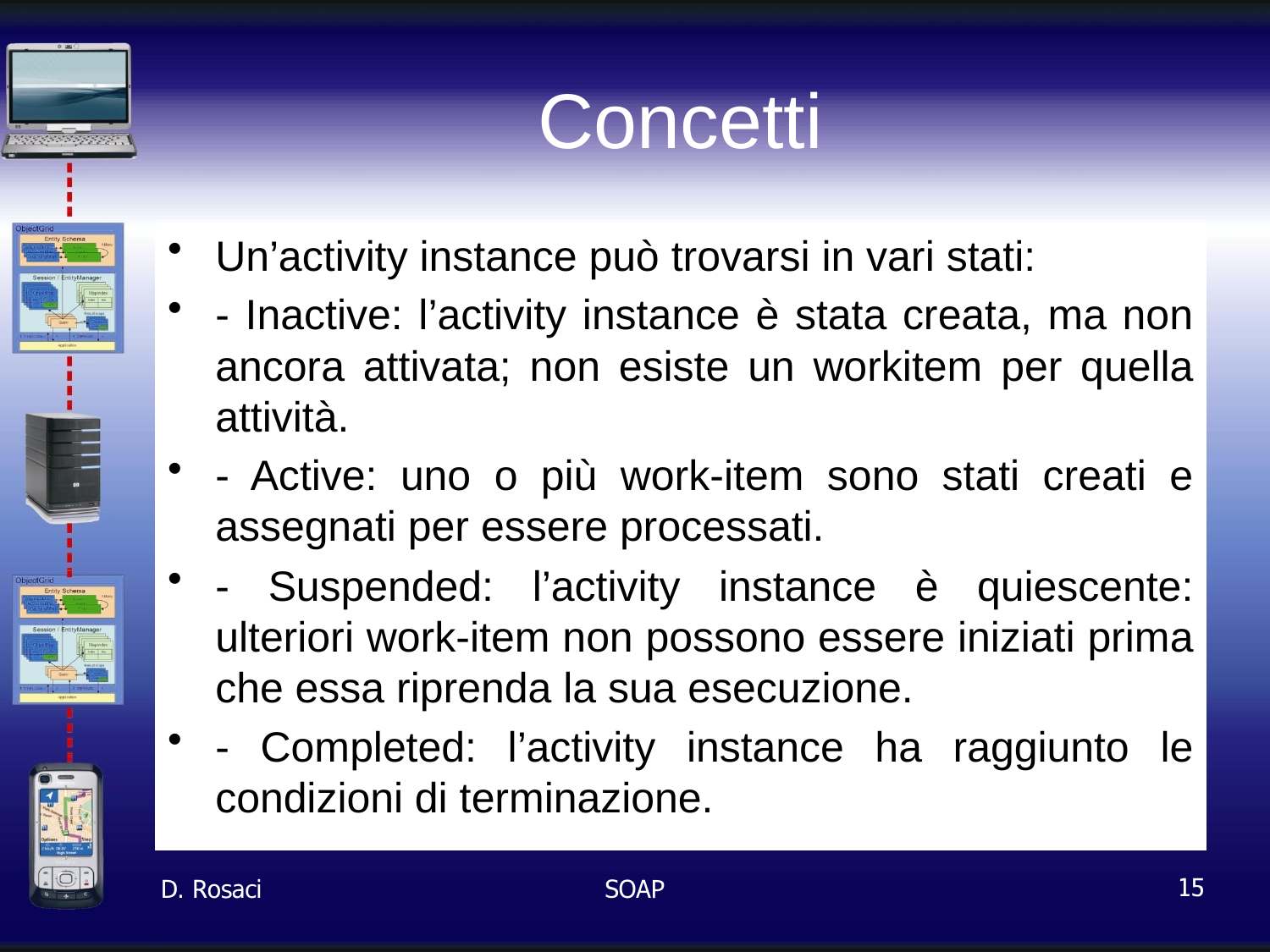

# Concetti
Un’activity instance può trovarsi in vari stati:
- Inactive: l’activity instance è stata creata, ma non ancora attivata; non esiste un workitem per quella attività.
- Active: uno o più work-item sono stati creati e assegnati per essere processati.
- Suspended: l’activity instance è quiescente: ulteriori work-item non possono essere iniziati prima che essa riprenda la sua esecuzione.
- Completed: l’activity instance ha raggiunto le condizioni di terminazione.

D. Rosaci
SOAP